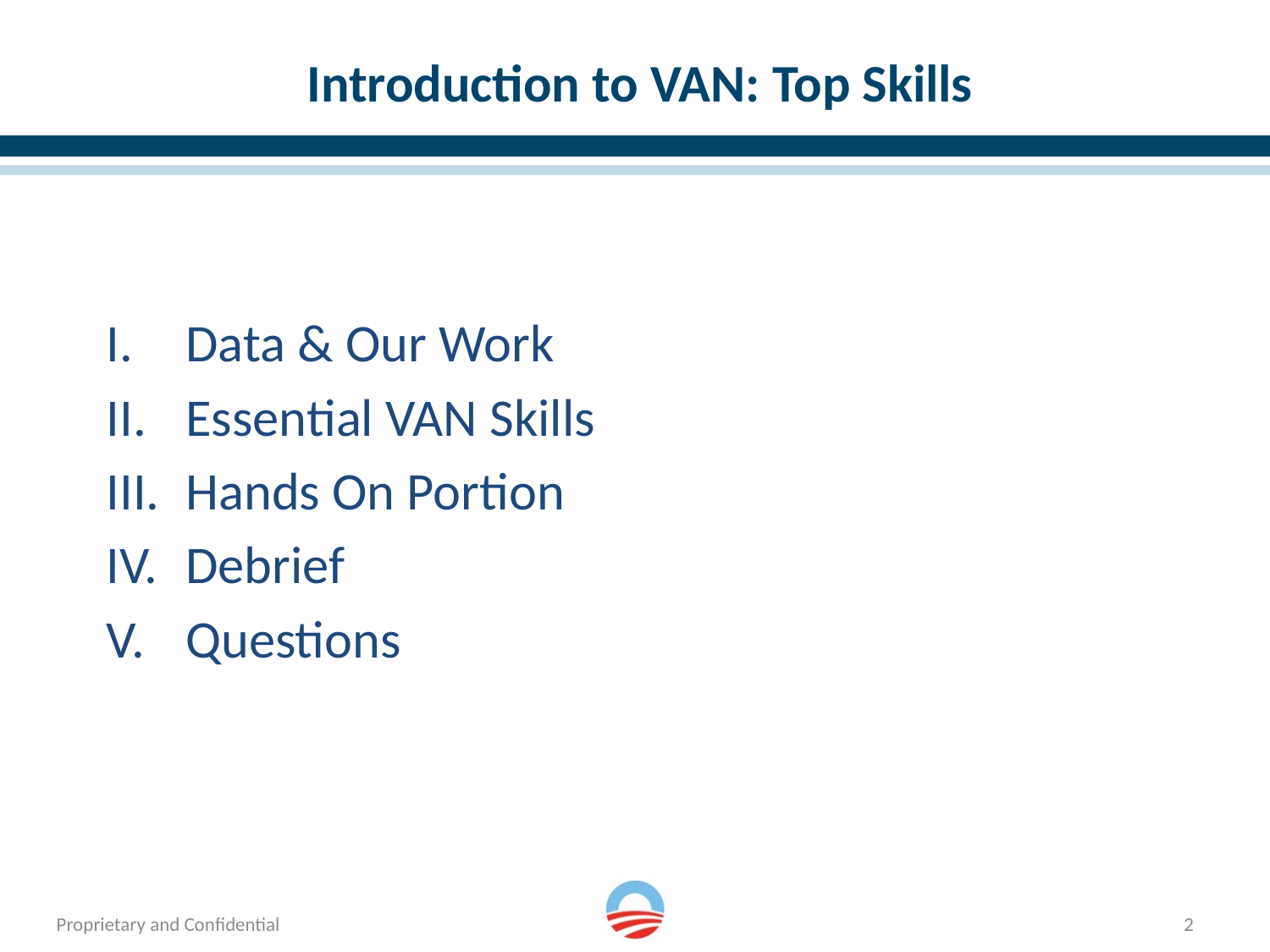

# Introduction to VAN: Top Skills

Data & Our Work
Essential VAN Skills
Hands On Portion
Debrief
Questions

2